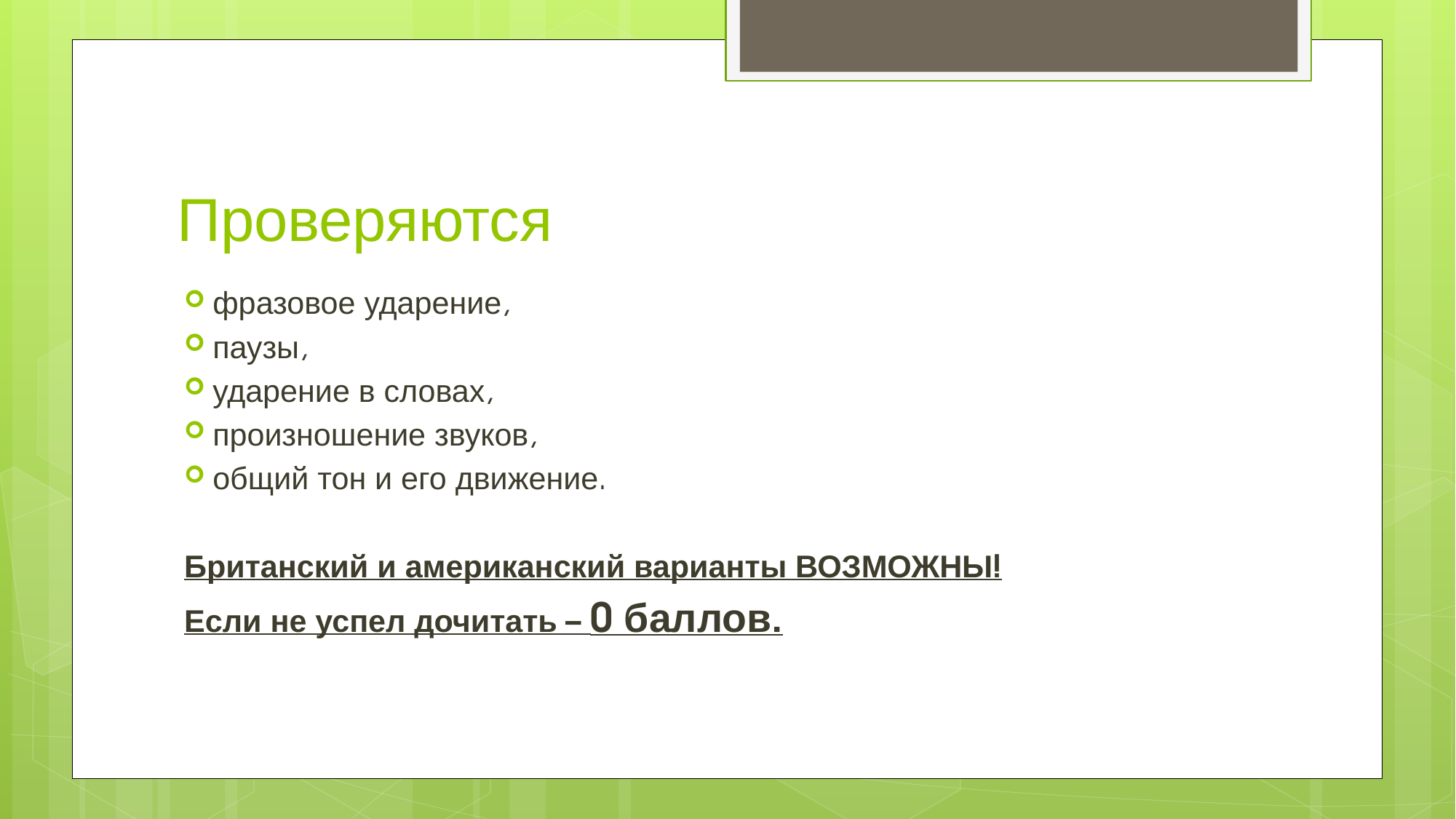

# Проверяются
фразовое ударение,
паузы,
ударение в словах,
произношение звуков,
общий тон и его движение.

Британский и американский варианты ВОЗМОЖНЫ!
Если не успел дочитать – 0 баллов.